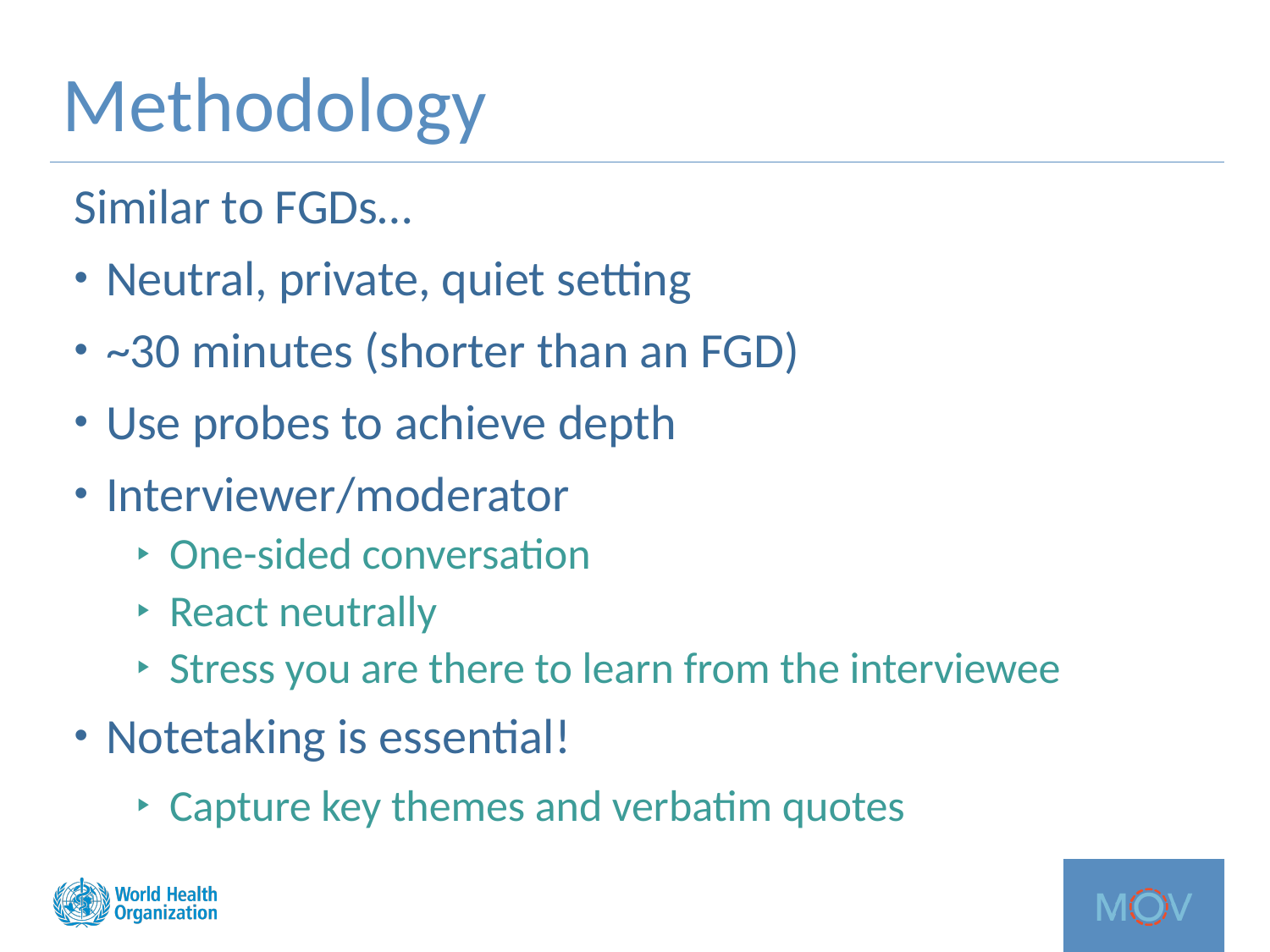

# Methodology
Similar to FGDs…
Neutral, private, quiet setting
~30 minutes (shorter than an FGD)
Use probes to achieve depth
Interviewer/moderator
One-sided conversation
React neutrally
Stress you are there to learn from the interviewee
Notetaking is essential!
Capture key themes and verbatim quotes